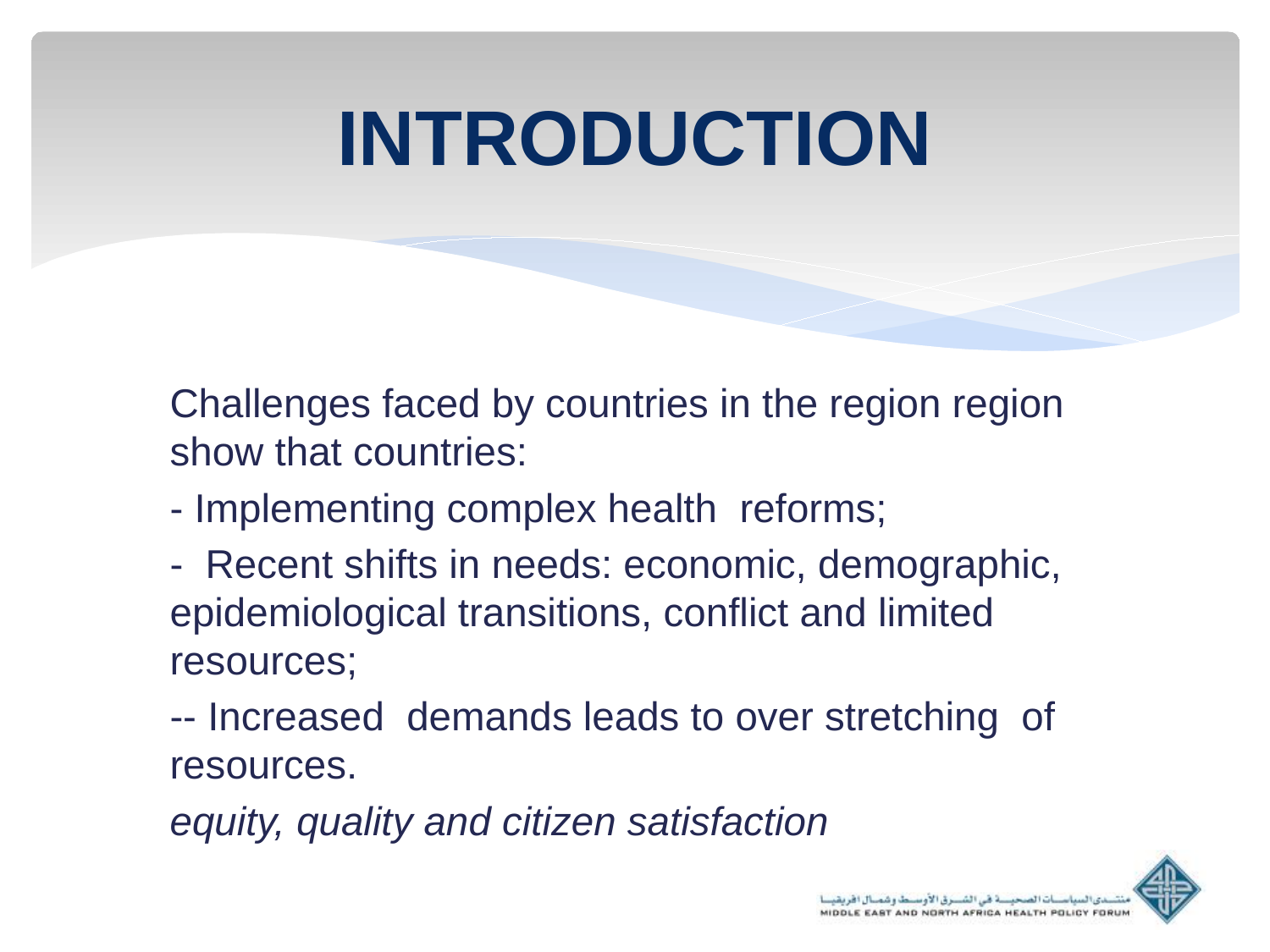

# INTRODUCTION
Challenges faced by countries in the region region show that countries:
- Implementing complex health  reforms;
-  Recent shifts in needs: economic, demographic, epidemiological transitions, conflict and limited resources;
-- Increased  demands leads to over stretching  of resources.
equity, quality and citizen satisfaction